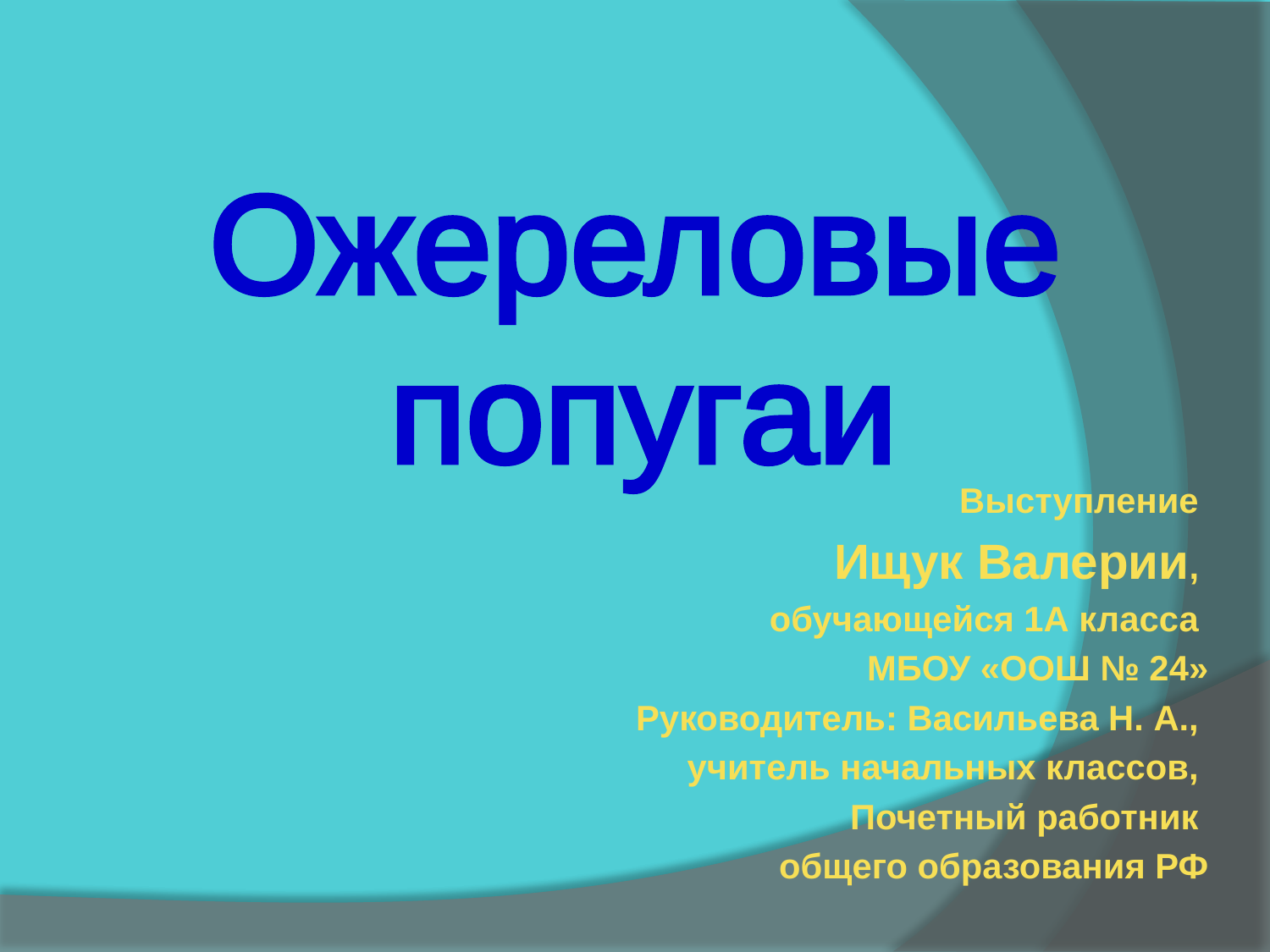

# Ожереловые попугаи
Выступление
Ищук Валерии,
обучающейся 1А класса
МБОУ «ООШ № 24»
Руководитель: Васильева Н. А.,
учитель начальных классов,
Почетный работник
общего образования РФ